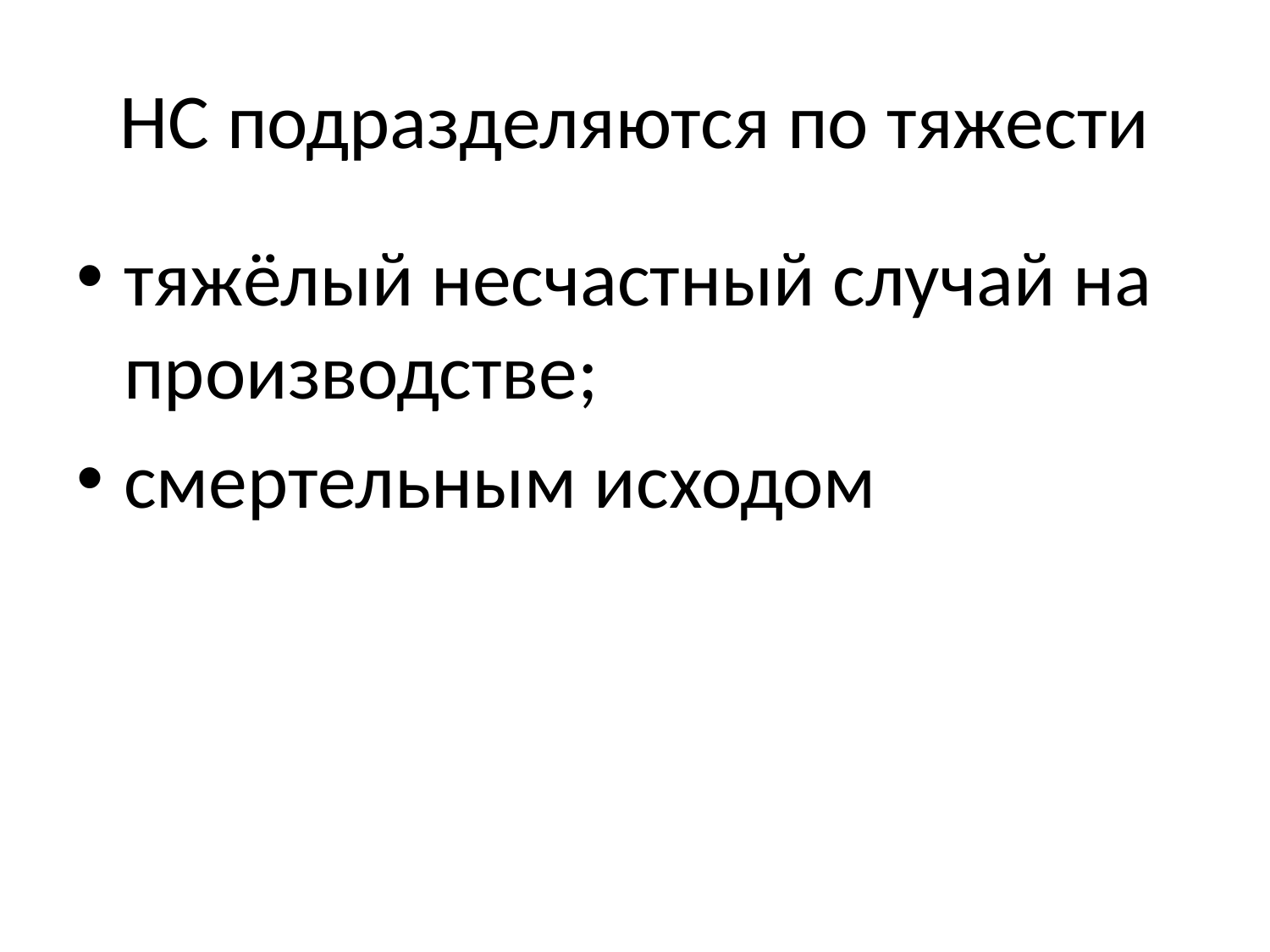

# НС подразделяются по тяжести
тяжёлый несчастный случай на производстве;
смертельным исходом